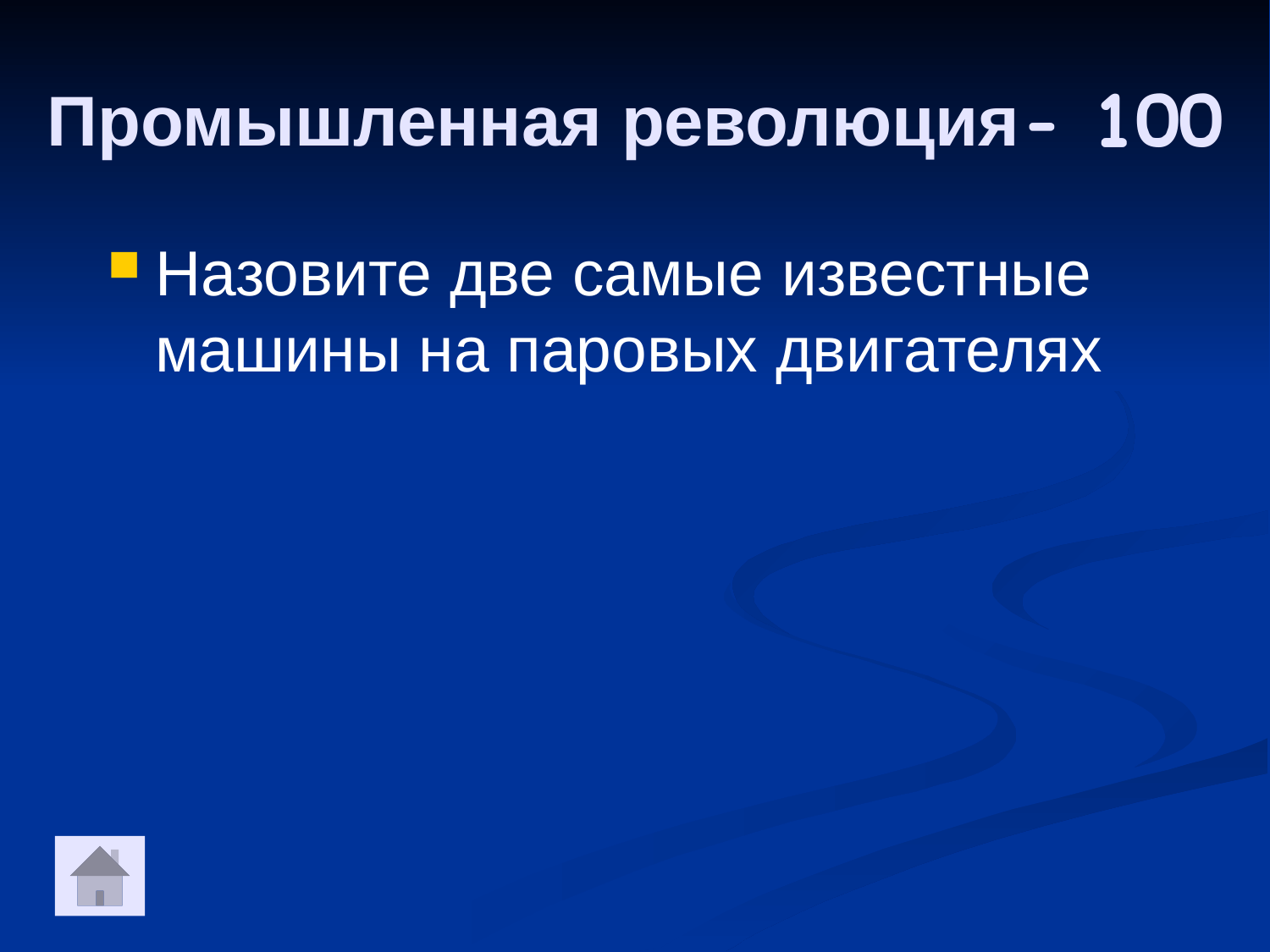

Промышленная революция- 100
Назовите две самые известные машины на паровых двигателях